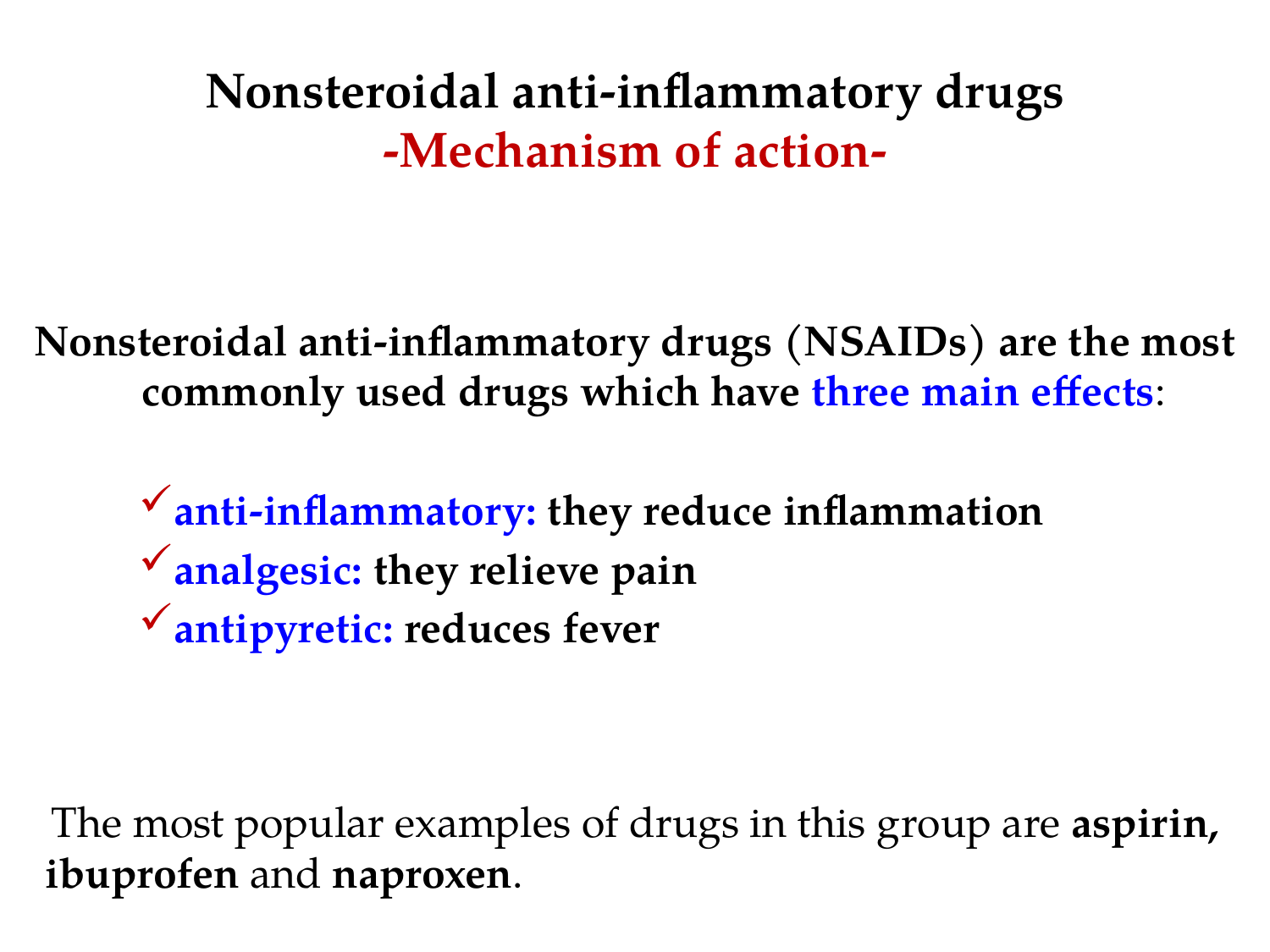

# Nonsteroidal anti-inflammatory drugs -Mechanism of action-
Nonsteroidal anti-inflammatory drugs (NSAIDs) are the most commonly used drugs which have three main effects:

anti-inflammatory: they reduce inflammation
analgesic: they relieve pain
antipyretic: reduces fever

The most popular examples of drugs in this group are aspirin, ibuprofen and naproxen.